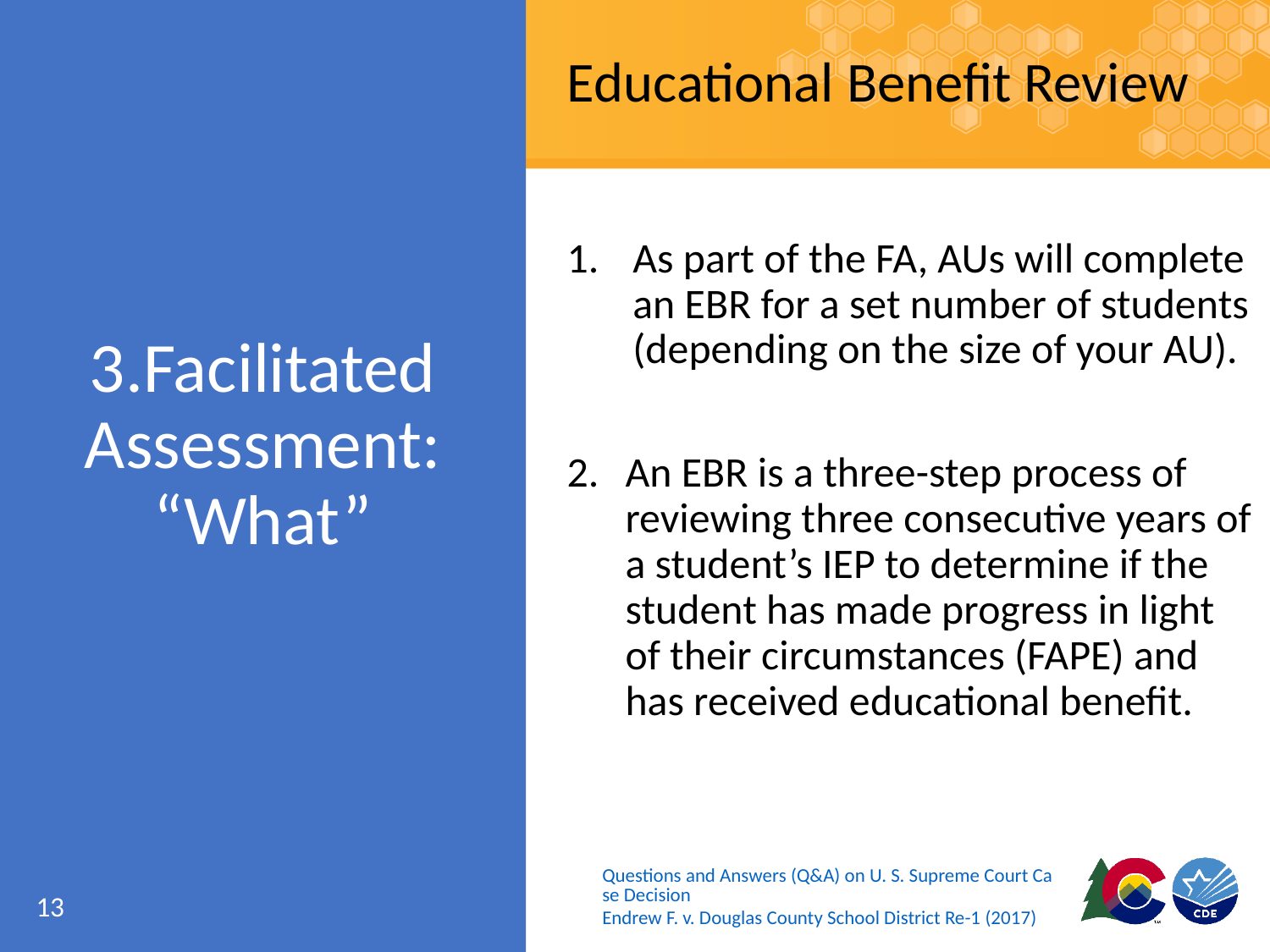

Educational Benefit Review

As part of the FA, AUs will complete an EBR for a set number of students (depending on the size of your AU).

An EBR is a three-step process of reviewing three consecutive years of a student’s IEP to determine if the student has made progress in light of their circumstances (FAPE) and has received educational benefit.
# 3.Facilitated Assessment: “What”

Questions and Answers (Q&A) on U. S. Supreme Court Case Decision Endrew F. v. Douglas County School District Re-1 (2017)
13